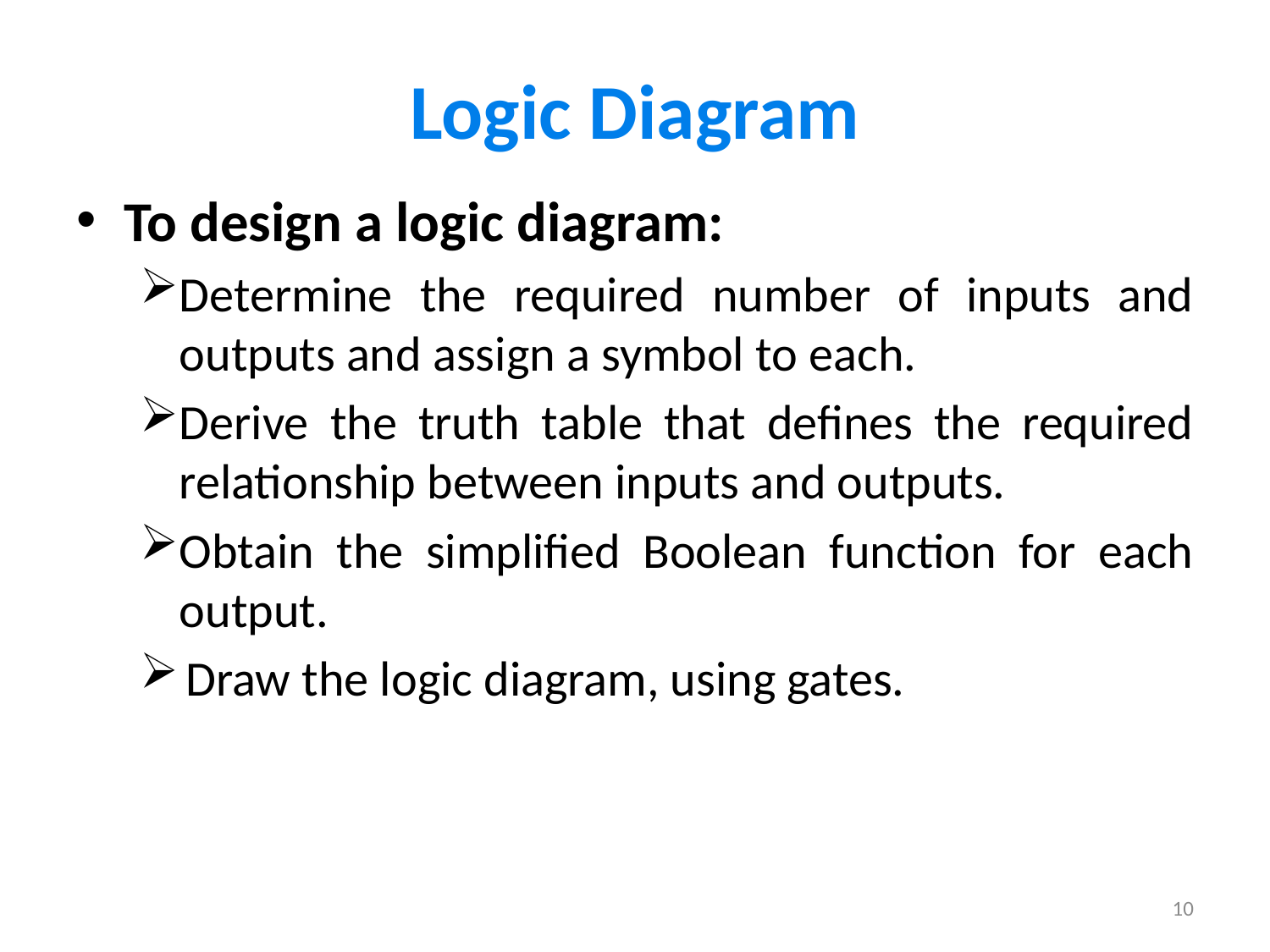

# Logic Diagram
To design a logic diagram:
Determine the required number of inputs and outputs and assign a symbol to each.
Derive the truth table that defines the required relationship between inputs and outputs.
Obtain the simplified Boolean function for each output.
 Draw the logic diagram, using gates.

10